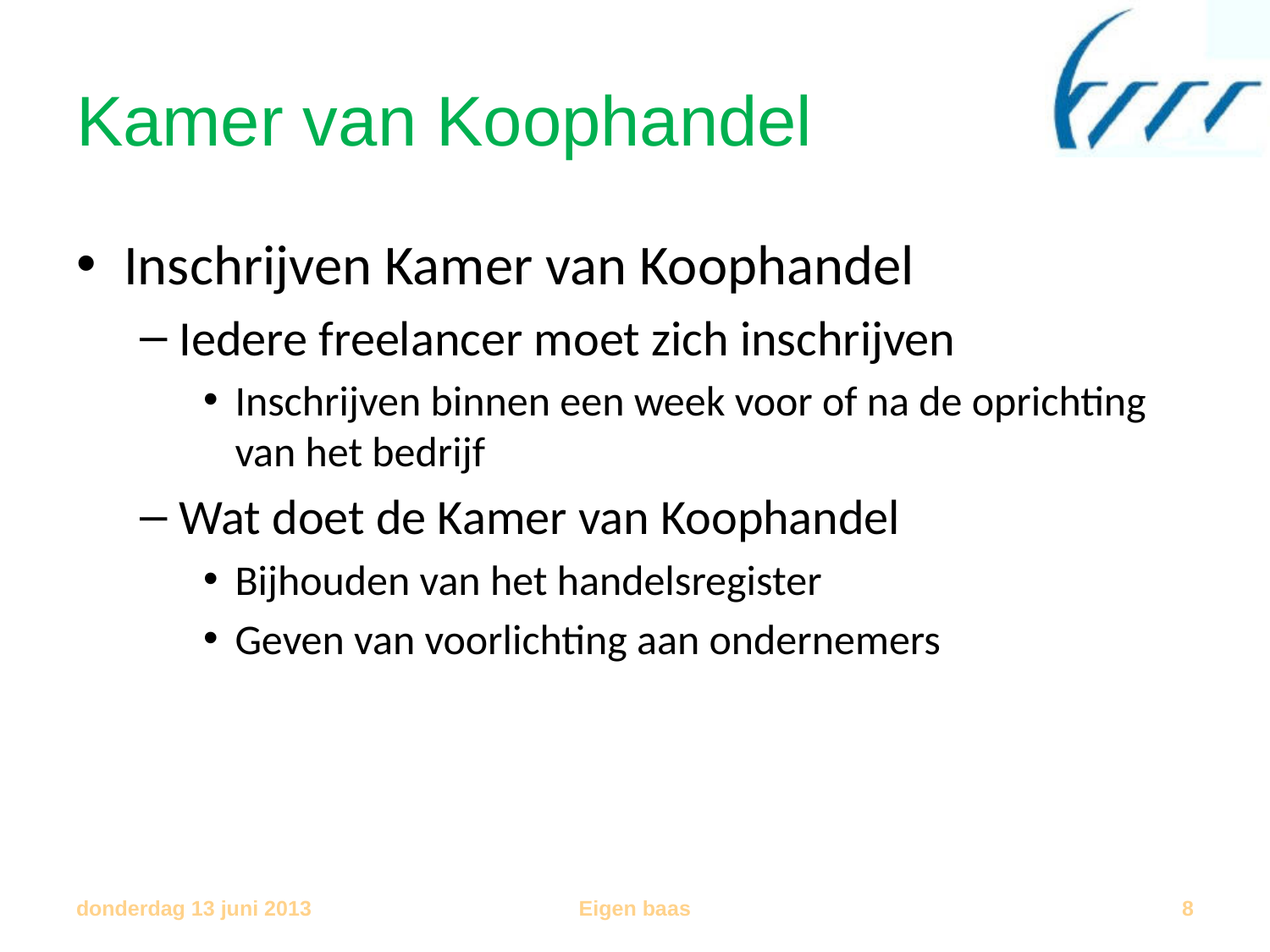

# Kamer van Koophandel
Inschrijven Kamer van Koophandel
Iedere freelancer moet zich inschrijven
Inschrijven binnen een week voor of na de oprichting van het bedrijf
Wat doet de Kamer van Koophandel
Bijhouden van het handelsregister
Geven van voorlichting aan ondernemers

donderdag 13 juni 2013
Eigen baas
8